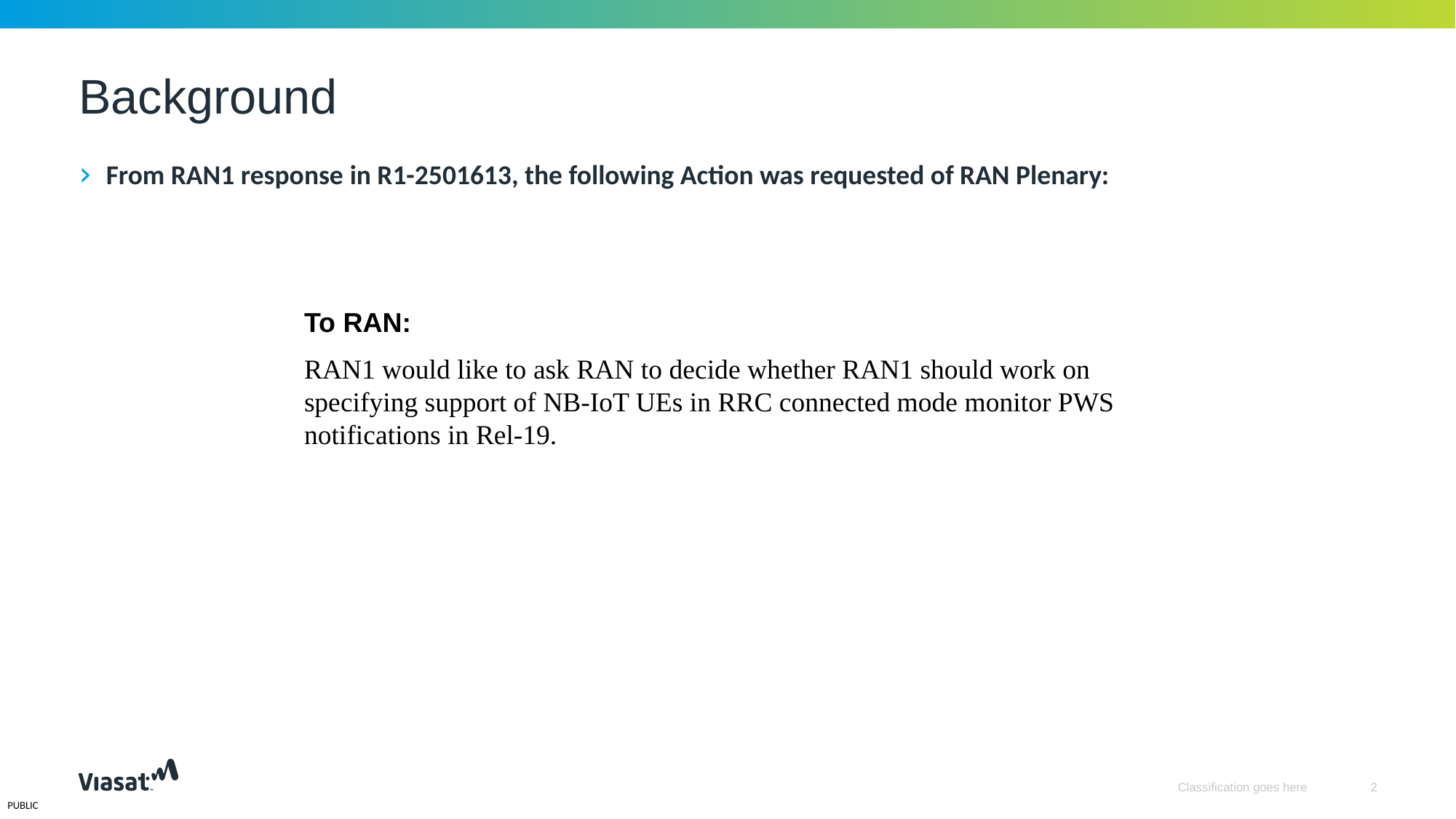

# Background
From RAN1 response in R1-2501613, the following Action was requested of RAN Plenary:

To RAN:
RAN1 would like to ask RAN to decide whether RAN1 should work on specifying support of NB-IoT UEs in RRC connected mode monitor PWS notifications in Rel-19.
Classification goes here
2